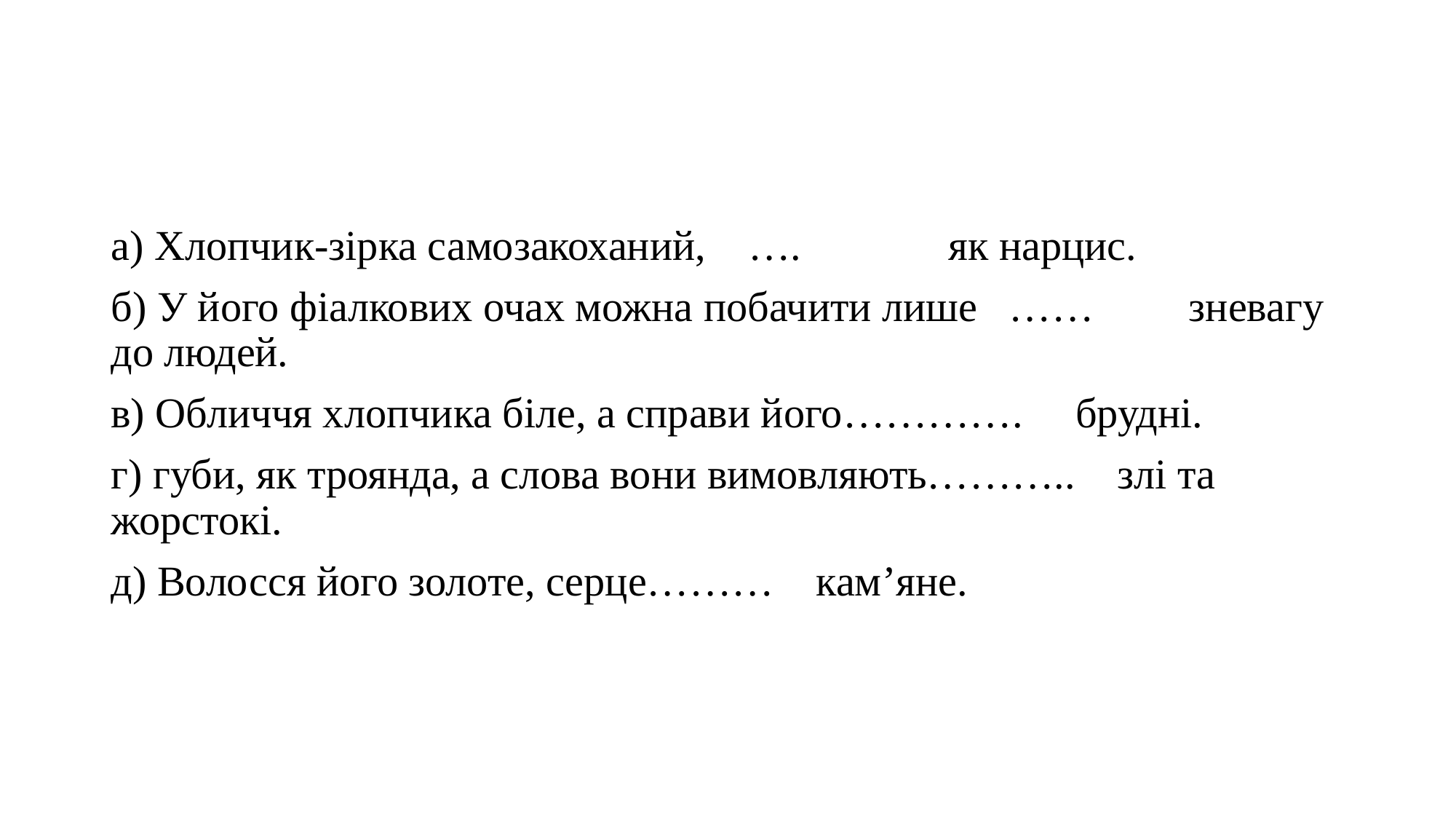

а) Хлопчик-зірка самозакоханий,    ….              як нарцис.
б) У його фіалкових очах можна побачити лише   ……         зневагу до людей.
в) Обличчя хлопчика біле, а справи його………….     брудні.
г) губи, як троянда, а слова вони вимовляють………..    злі та жорстокі.
д) Волосся його золоте, серце………    кам’яне.